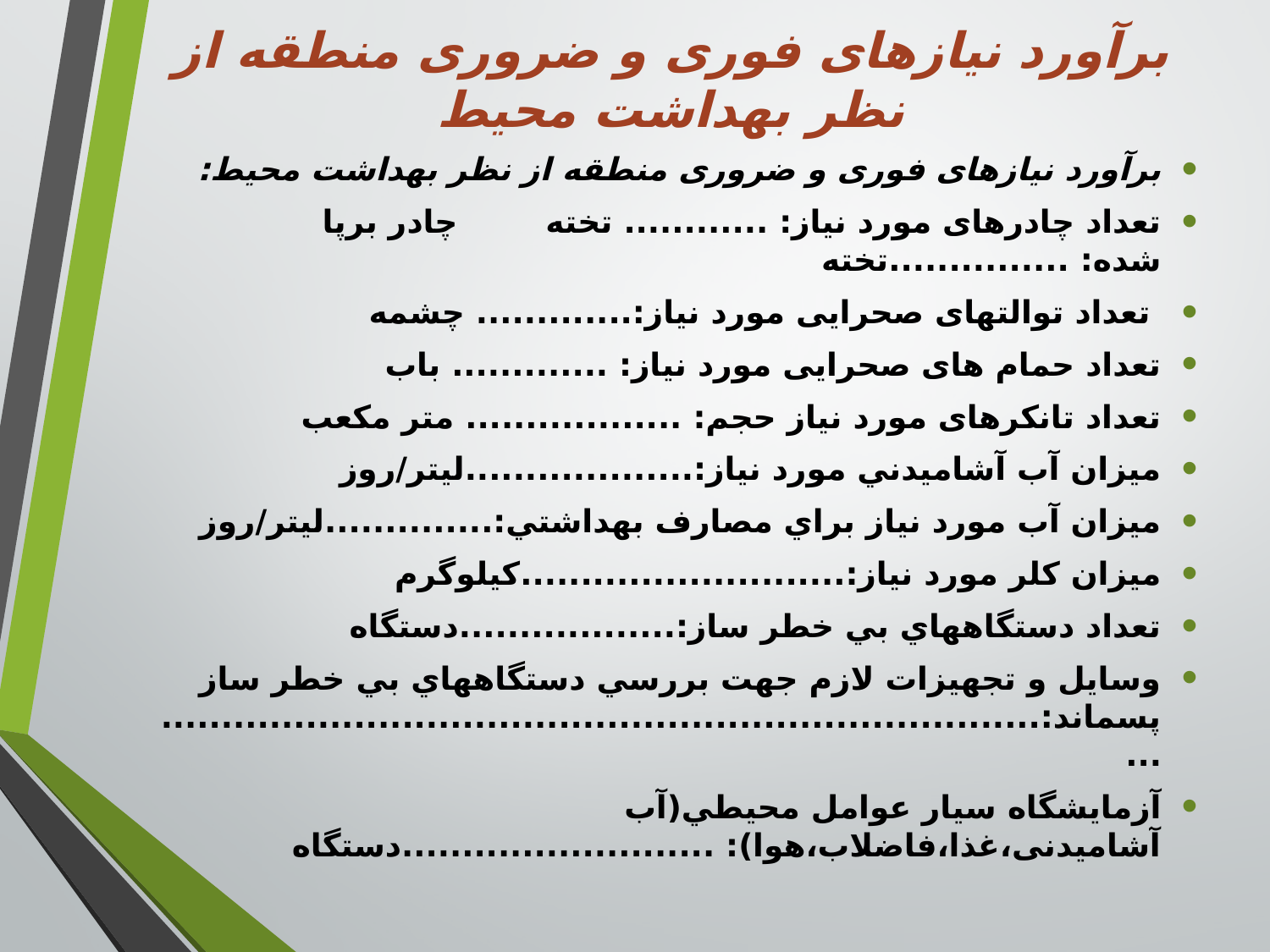

# برآورد نیازهای فوری و ضروری منطقه از نظر بهداشت محیط
برآورد نیازهای فوری و ضروری منطقه از نظر بهداشت محیط:
تعداد چادرهای مورد نیاز: ............ تخته        چادر برپا شده: ...............تخته
 تعداد توالتهای صحرایی مورد نیاز:............. چشمه
تعداد حمام های صحرایی مورد نیاز: ............. باب
تعداد تانکرهای مورد نیاز حجم: .................. متر مکعب
ميزان آب آشاميدني مورد نياز:...................ليتر/روز
ميزان آب مورد نياز براي مصارف بهداشتي:..............ليتر/روز
میزان کلر مورد نیاز:...........................كيلوگرم
تعداد دستگاههاي بي خطر ساز:..................دستگاه
وسايل و تجهيزات لازم جهت بررسي دستگاههاي بي خطر ساز پسماند:............................................................................
آزمایشگاه سیار عوامل محيطي(آب آشامیدنی،غذا،فاضلاب،هوا): ..........................دستگاه